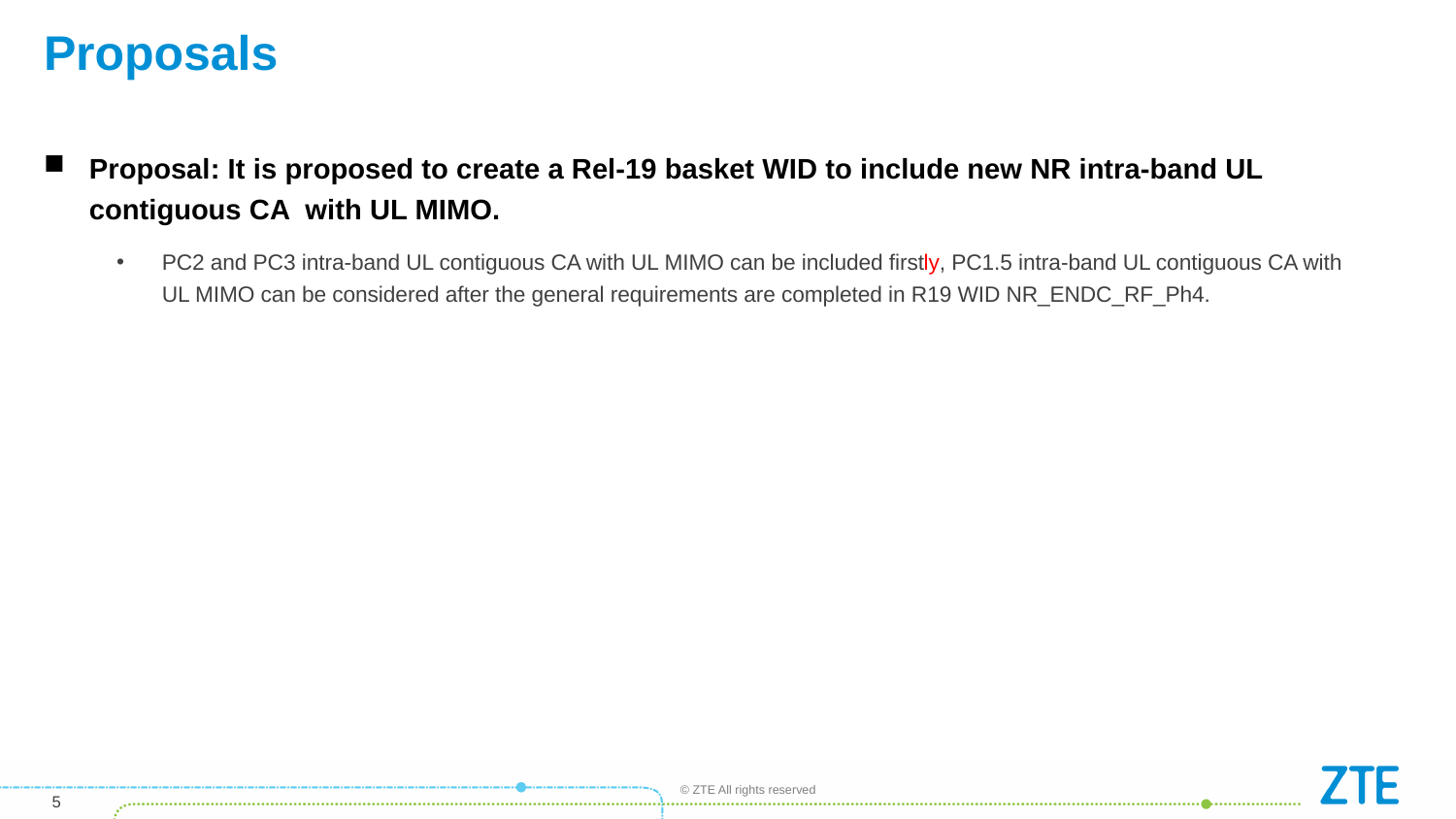

# Proposals
Proposal: It is proposed to create a Rel-19 basket WID to include new NR intra-band UL contiguous CA  with UL MIMO.
PC2 and PC3 intra-band UL contiguous CA with UL MIMO can be included firstly, PC1.5 intra-band UL contiguous CA with UL MIMO can be considered after the general requirements are completed in R19 WID NR_ENDC_RF_Ph4.